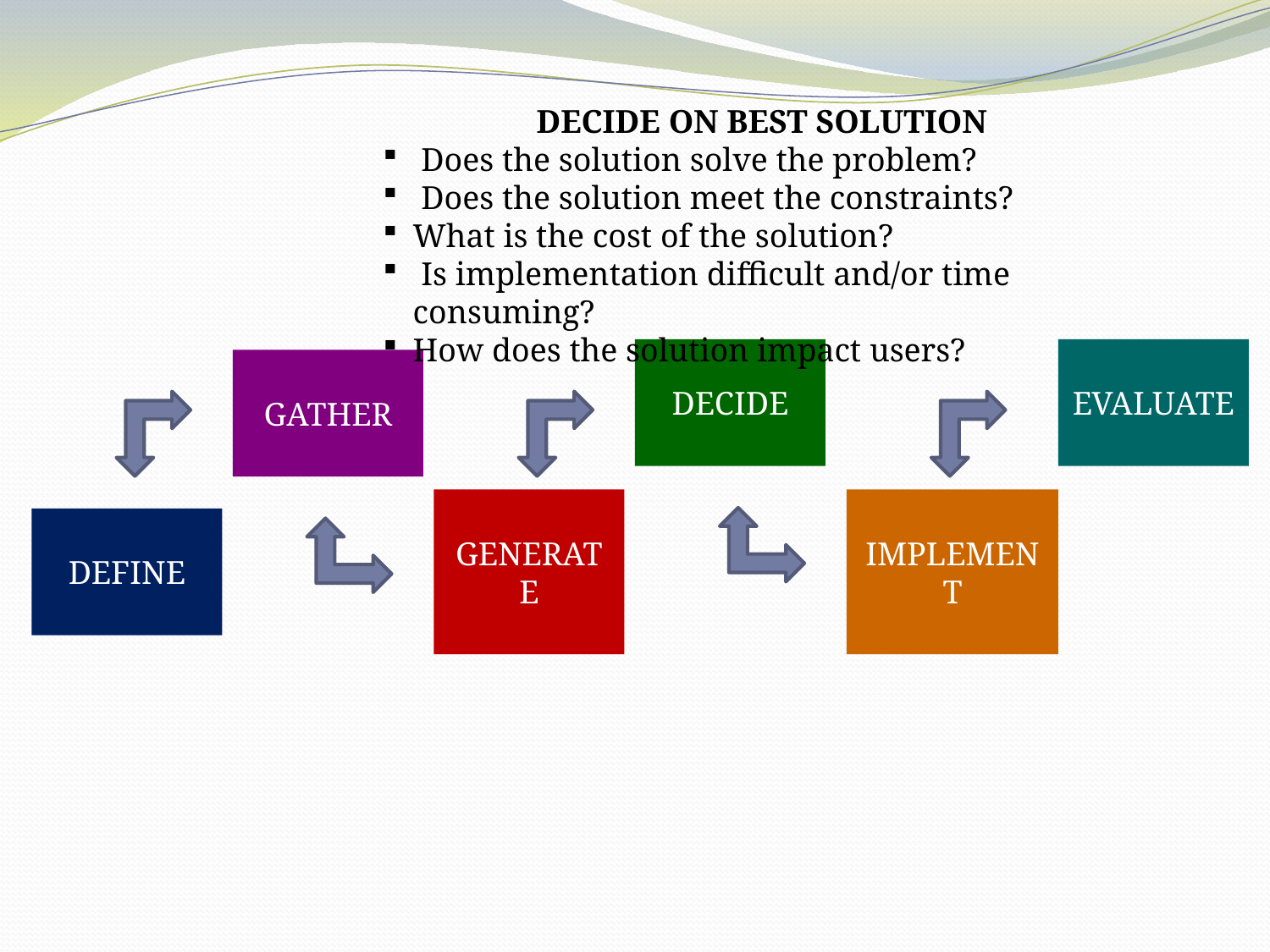

DECIDE ON BEST SOLUTION
 Does the solution solve the problem?
 Does the solution meet the constraints?
What is the cost of the solution?
 Is implementation difficult and/or time consuming?
How does the solution impact users?

DECIDE

EVALUATE

GATHER

DEFINE

GENERATE

IMPLEMENT